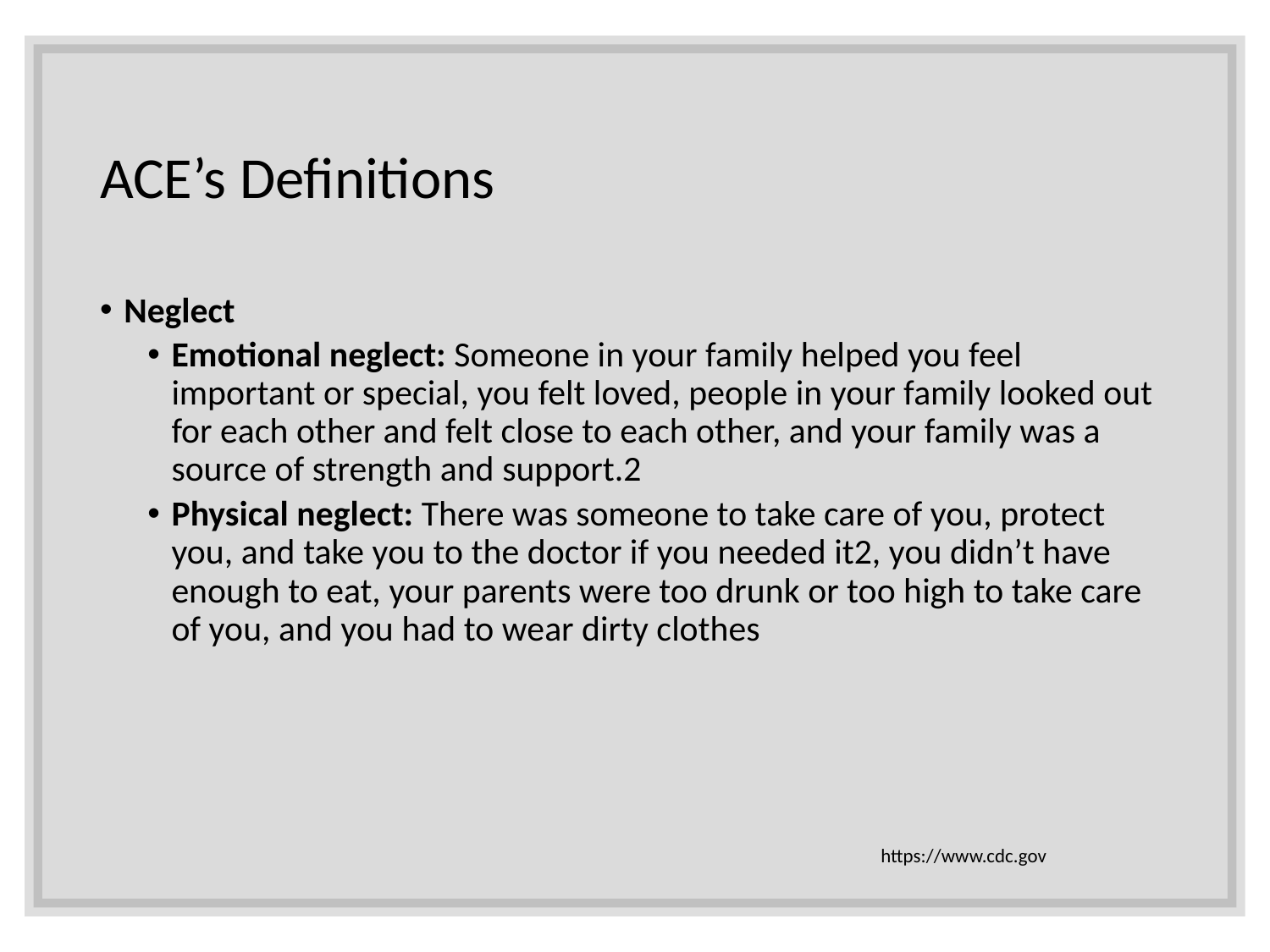

# ACE’s Definitions
Neglect
Emotional neglect: Someone in your family helped you feel important or special, you felt loved, people in your family looked out for each other and felt close to each other, and your family was a source of strength and support.2
Physical neglect: There was someone to take care of you, protect you, and take you to the doctor if you needed it2, you didn’t have enough to eat, your parents were too drunk or too high to take care of you, and you had to wear dirty clothes

https://www.cdc.gov